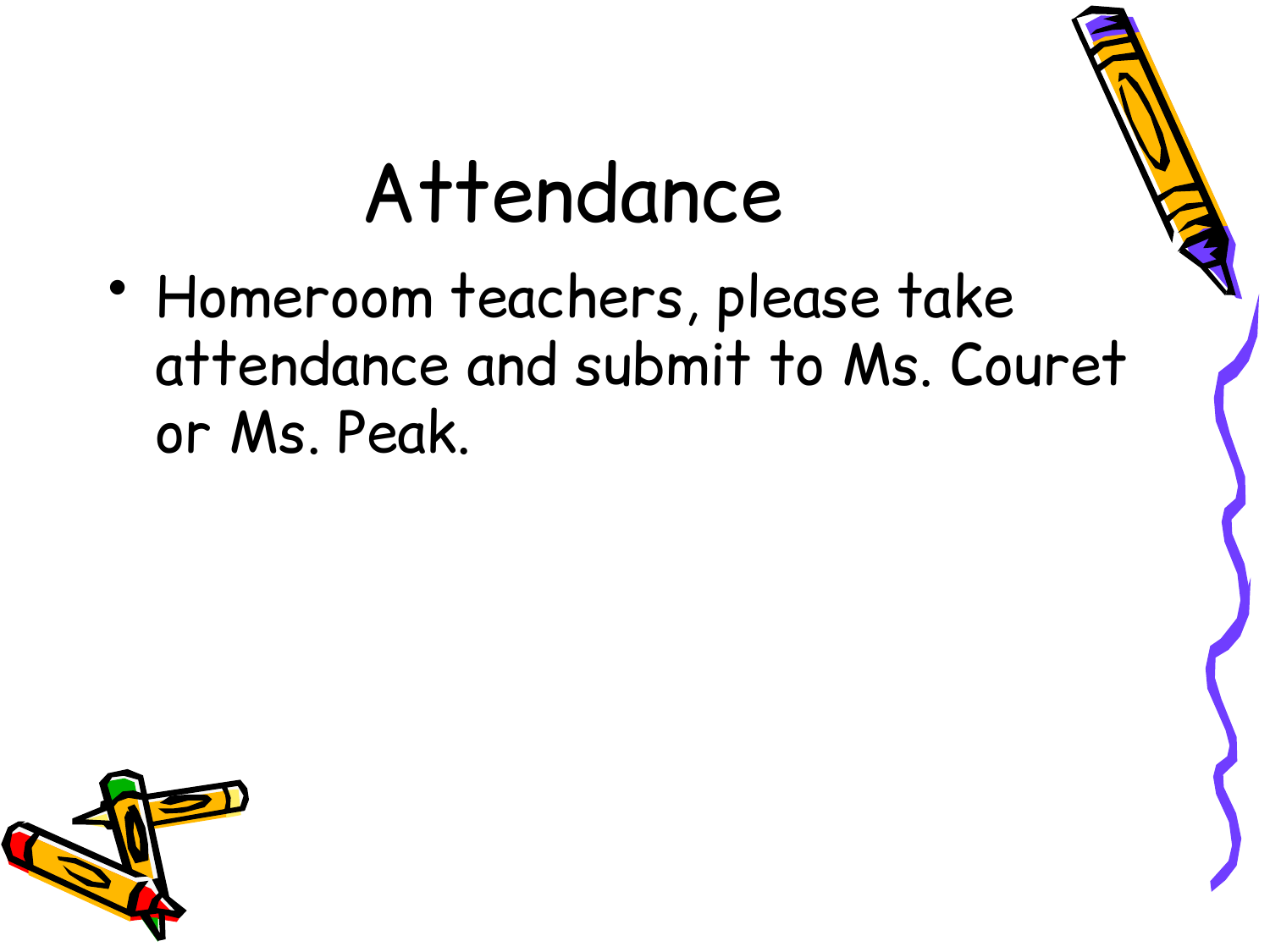

# Attendance
Homeroom teachers, please take attendance and submit to Ms. Couret or Ms. Peak.